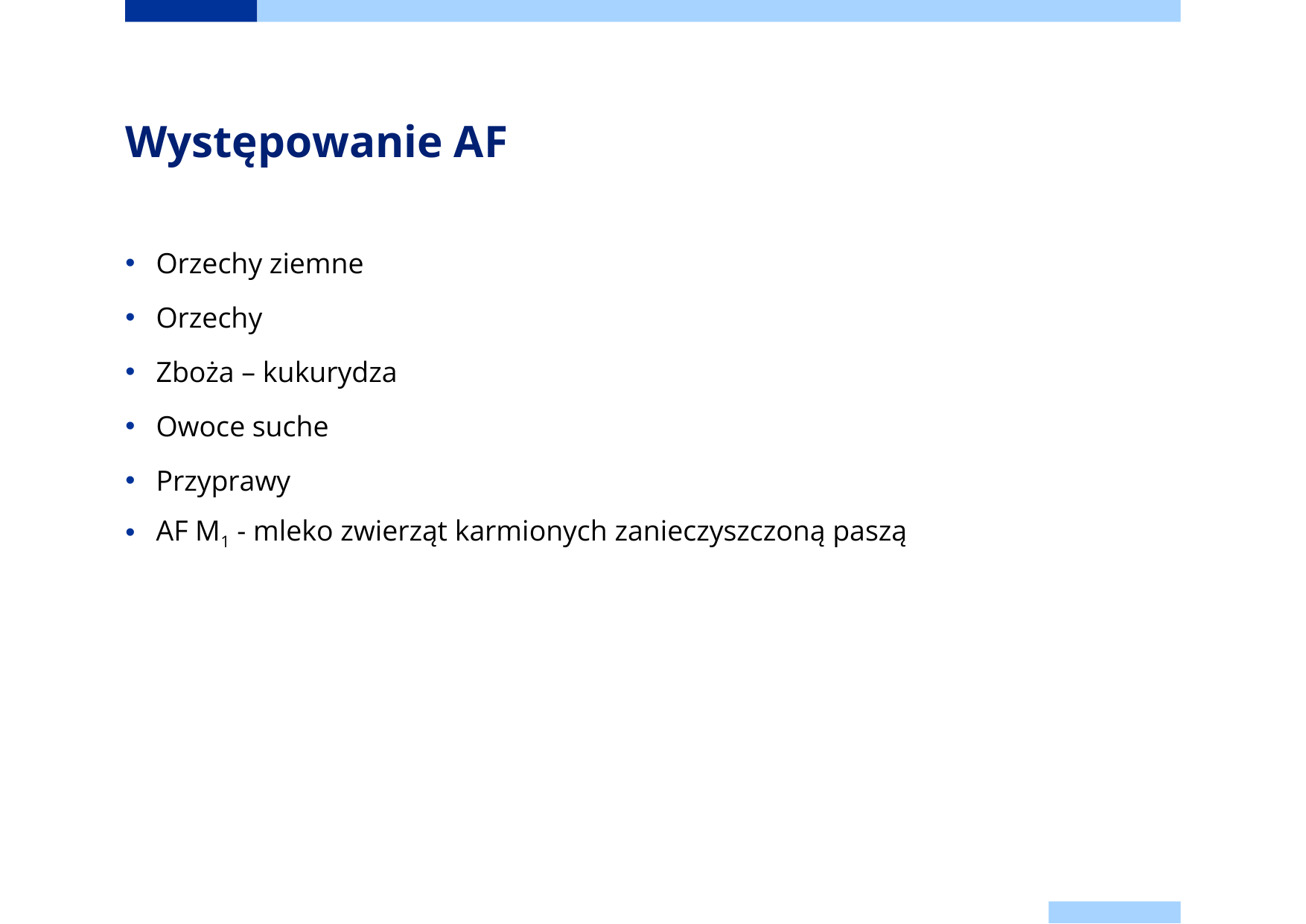

# Występowanie AF
Orzechy ziemne
Orzechy
Zboża – kukurydza
Owoce suche
Przyprawy
AF M1 - mleko zwierząt karmionych zanieczyszczoną paszą